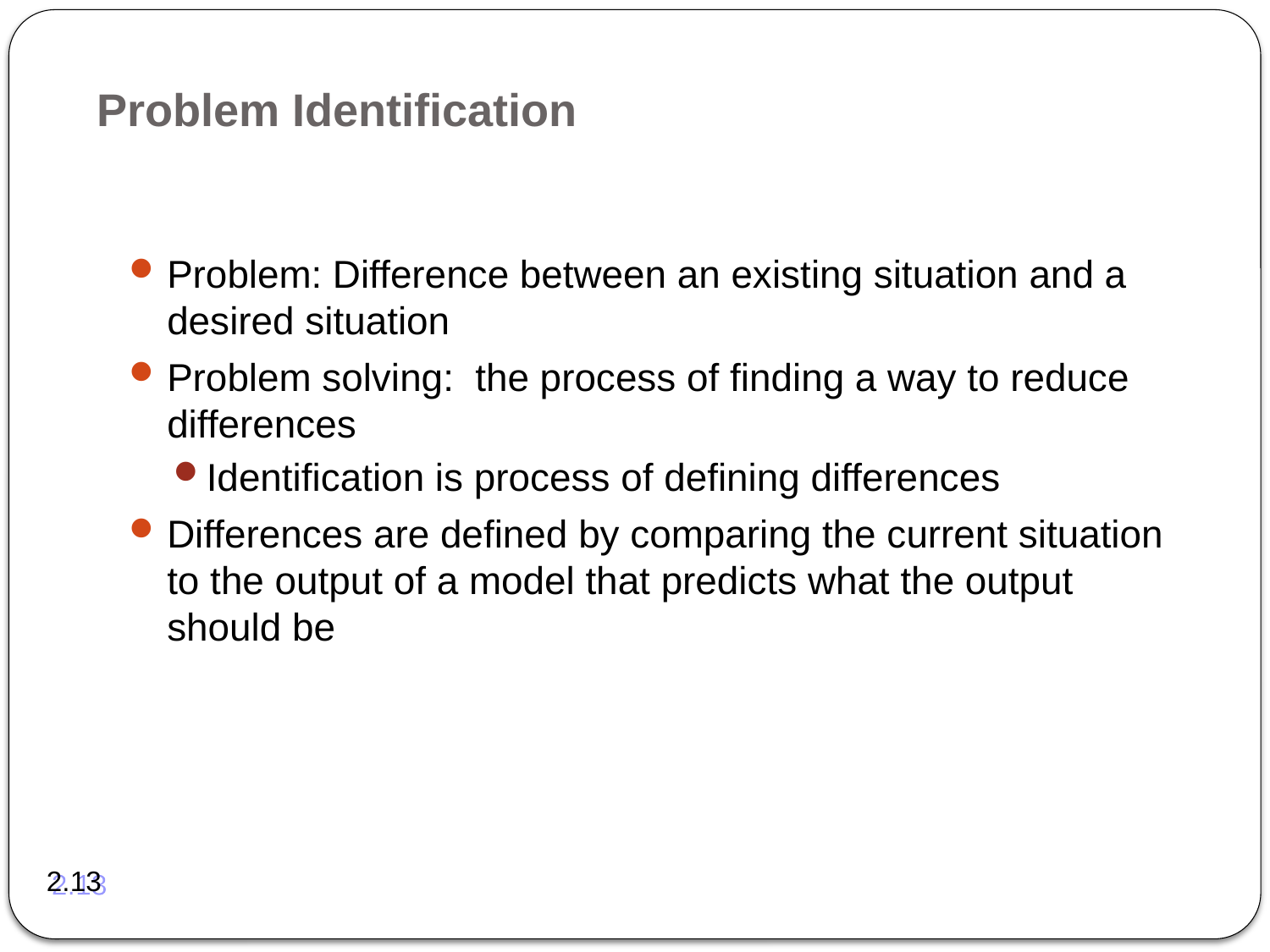

# Problem Identification
Problem: Difference between an existing situation and a desired situation
Problem solving:  the process of finding a way to reduce differences
Identification is process of defining differences
Differences are defined by comparing the current situation to the output of a model that predicts what the output should be

2.13